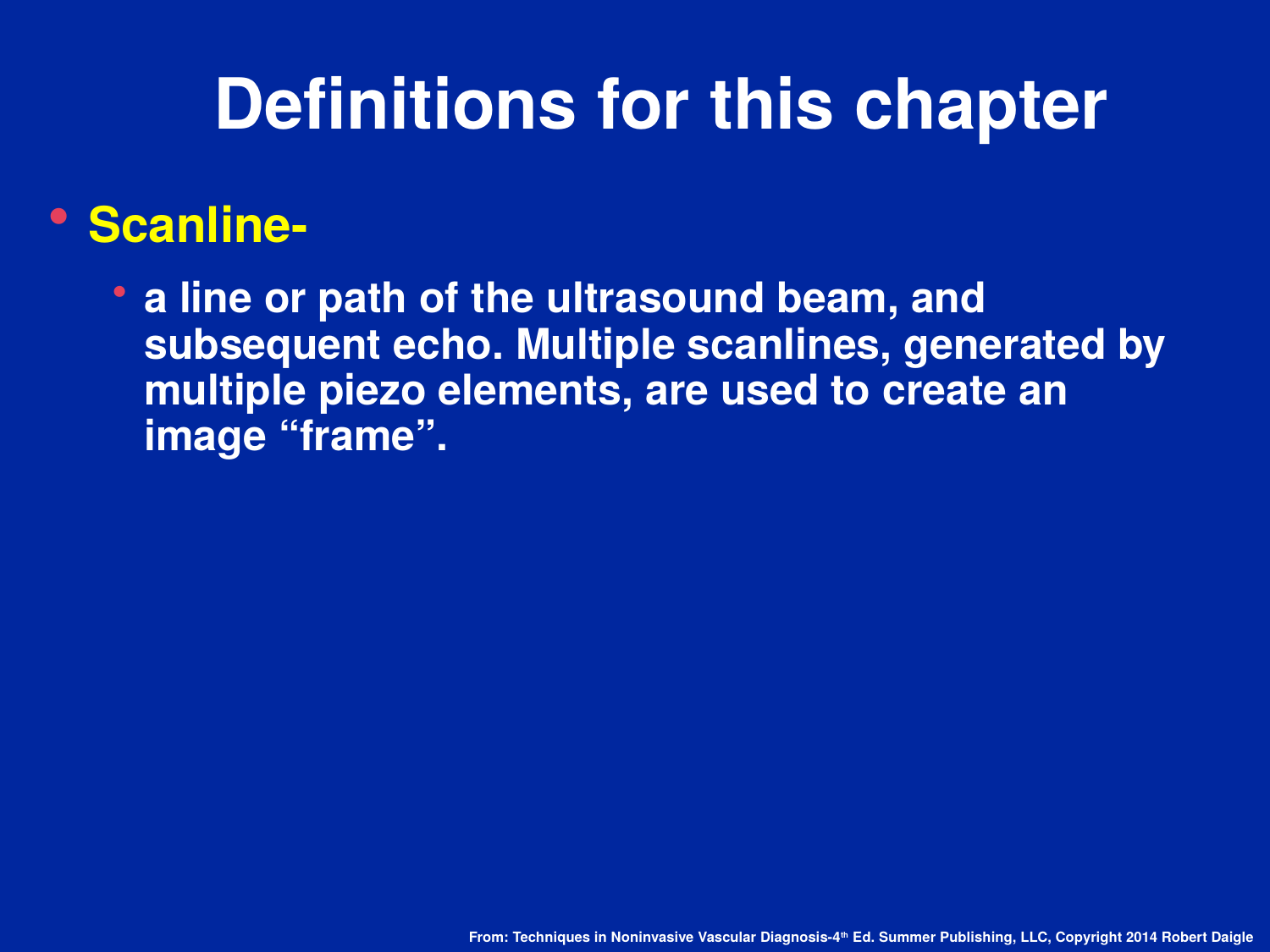

# Definitions for this chapter
Scanline-
a line or path of the ultrasound beam, and subsequent echo. Multiple scanlines, generated by multiple piezo elements, are used to create an image “frame”.